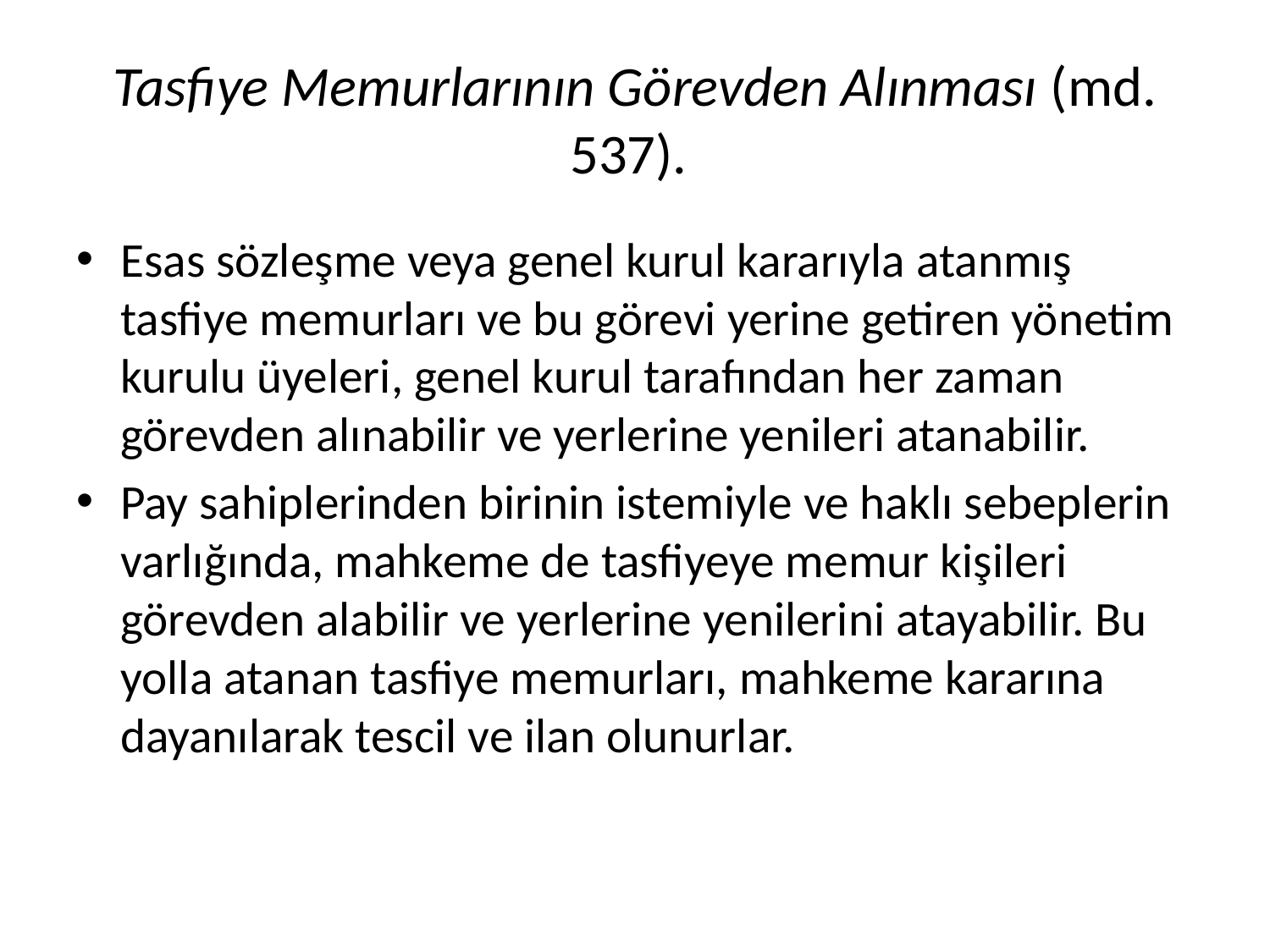

# Tasfiye Memurlarının Görevden Alınması (md. 537).
Esas sözleşme veya genel kurul kararıyla atanmış tasfiye memurları ve bu görevi yerine getiren yönetim kurulu üyeleri, genel kurul tarafından her zaman görevden alınabilir ve yerlerine yenileri atanabilir.
Pay sahiplerinden birinin istemiyle ve haklı sebeplerin varlığında, mahkeme de tasfiyeye memur kişileri görevden alabilir ve yerlerine yenilerini atayabilir. Bu yolla atanan tasfiye memurları, mahkeme kararına dayanılarak tescil ve ilan olunurlar.